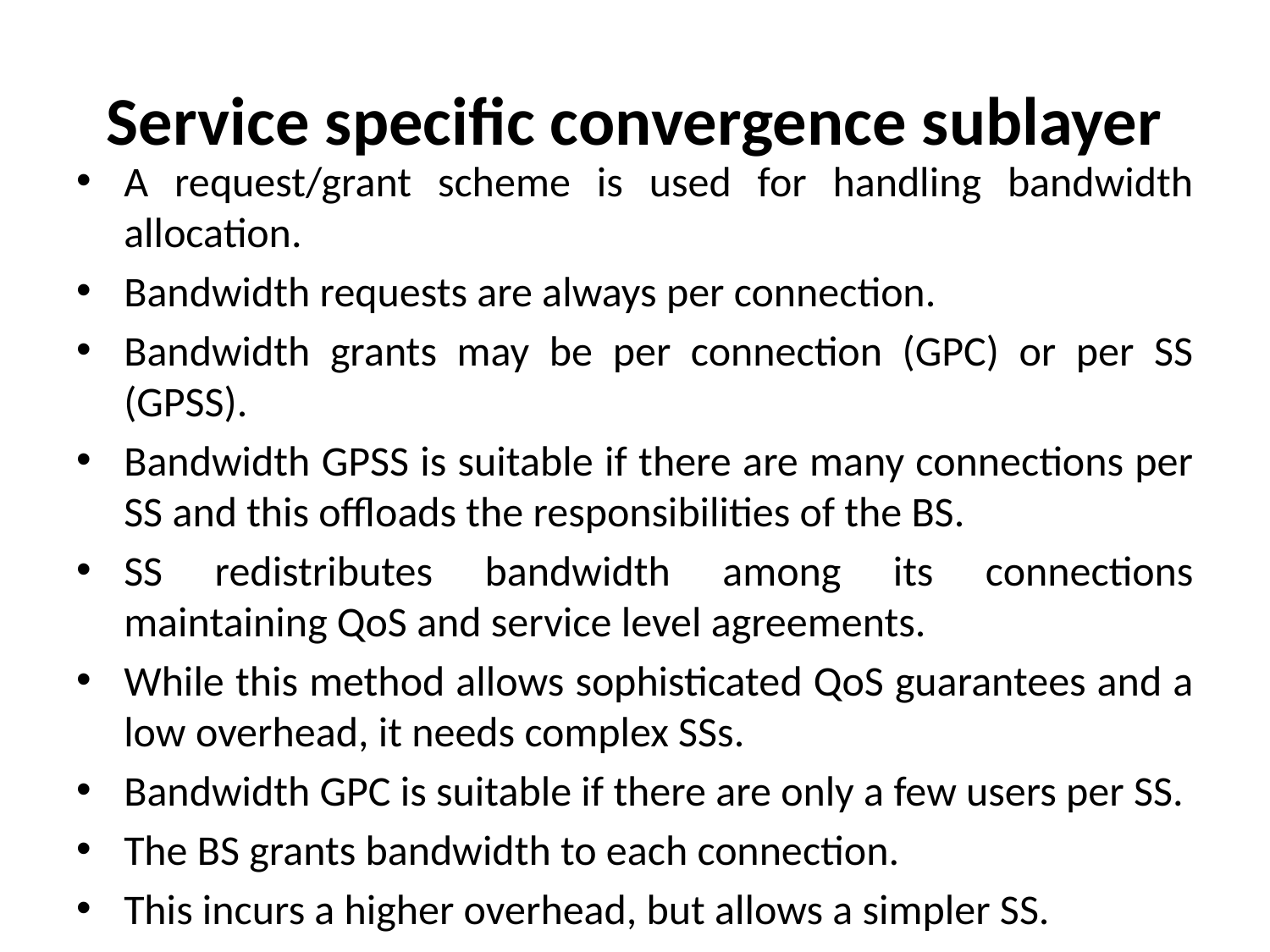

# Service specific convergence sublayer
A request/grant scheme is used for handling bandwidth allocation.
Bandwidth requests are always per connection.
Bandwidth grants may be per connection (GPC) or per SS (GPSS).
Bandwidth GPSS is suitable if there are many connections per SS and this offloads the responsibilities of the BS.
SS redistributes bandwidth among its connections maintaining QoS and service level agreements.
While this method allows sophisticated QoS guarantees and a low overhead, it needs complex SSs.
Bandwidth GPC is suitable if there are only a few users per SS.
The BS grants bandwidth to each connection.
This incurs a higher overhead, but allows a simpler SS.